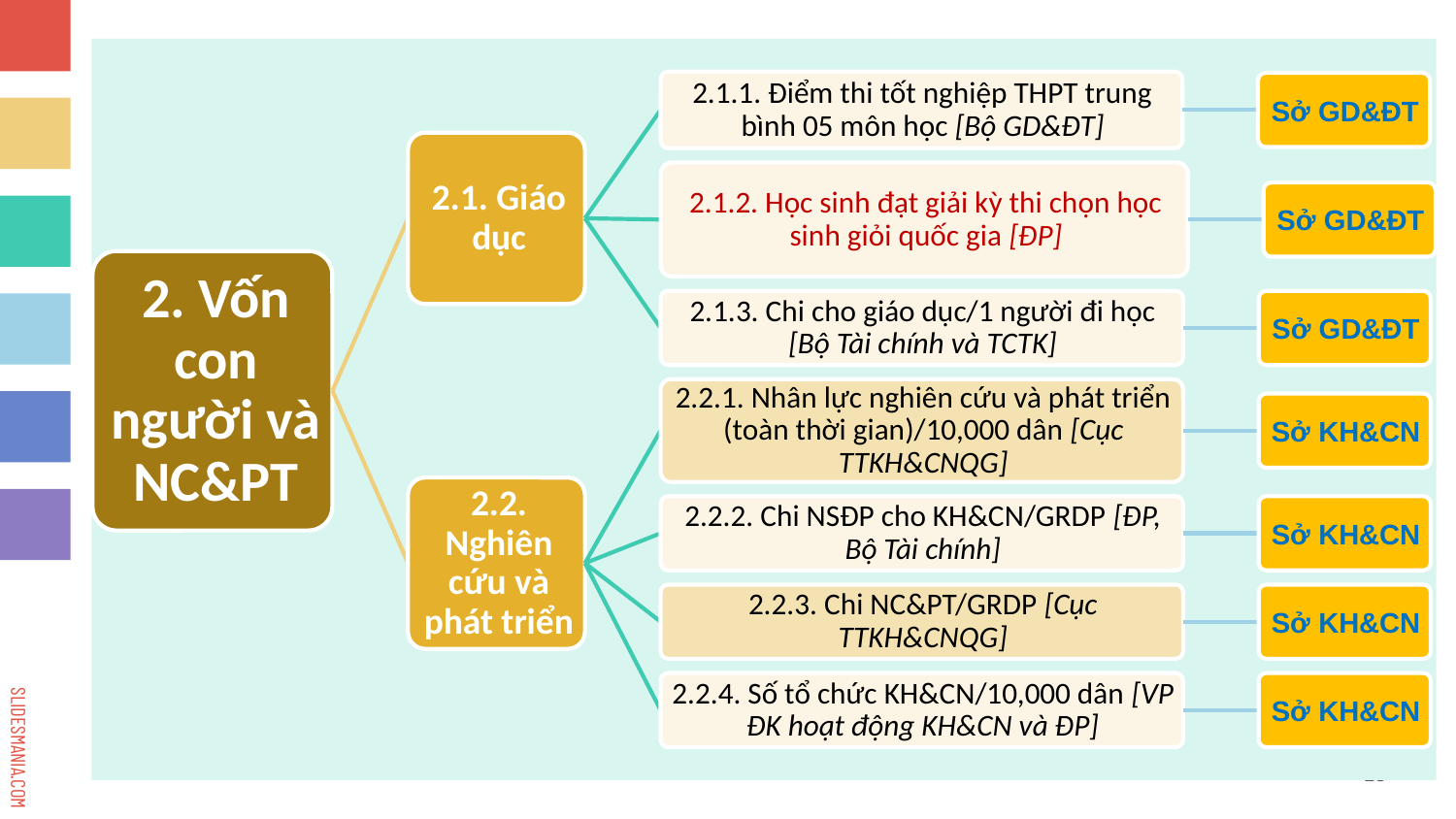

2. Vốn con người và NC&PT

2.1. Giáo dục

2.1.1. Điểm thi tốt nghiệp THPT trung bình 05 môn học [Bộ GD&ĐT]

Sở GD&ĐT

2.1.2. Học sinh đạt giải kỳ thi chọn học sinh giỏi quốc gia [ĐP]

Sở GD&ĐT

2.1.3. Chi cho giáo dục/1 người đi học [Bộ Tài chính và TCTK]

Sở GD&ĐT

2.2. Nghiên cứu và phát triển

2.2.1. Nhân lực nghiên cứu và phát triển (toàn thời gian)/10,000 dân [Cục TTKH&CNQG]

Sở KH&CN

2.2.2. Chi NSĐP cho KH&CN/GRDP [ĐP, Bộ Tài chính]

Sở KH&CN

2.2.3. Chi NC&PT/GRDP [Cục TTKH&CNQG]

Sở KH&CN

2.2.4. Số tổ chức KH&CN/10,000 dân [VP ĐK hoạt động KH&CN và ĐP]

Sở KH&CN
18